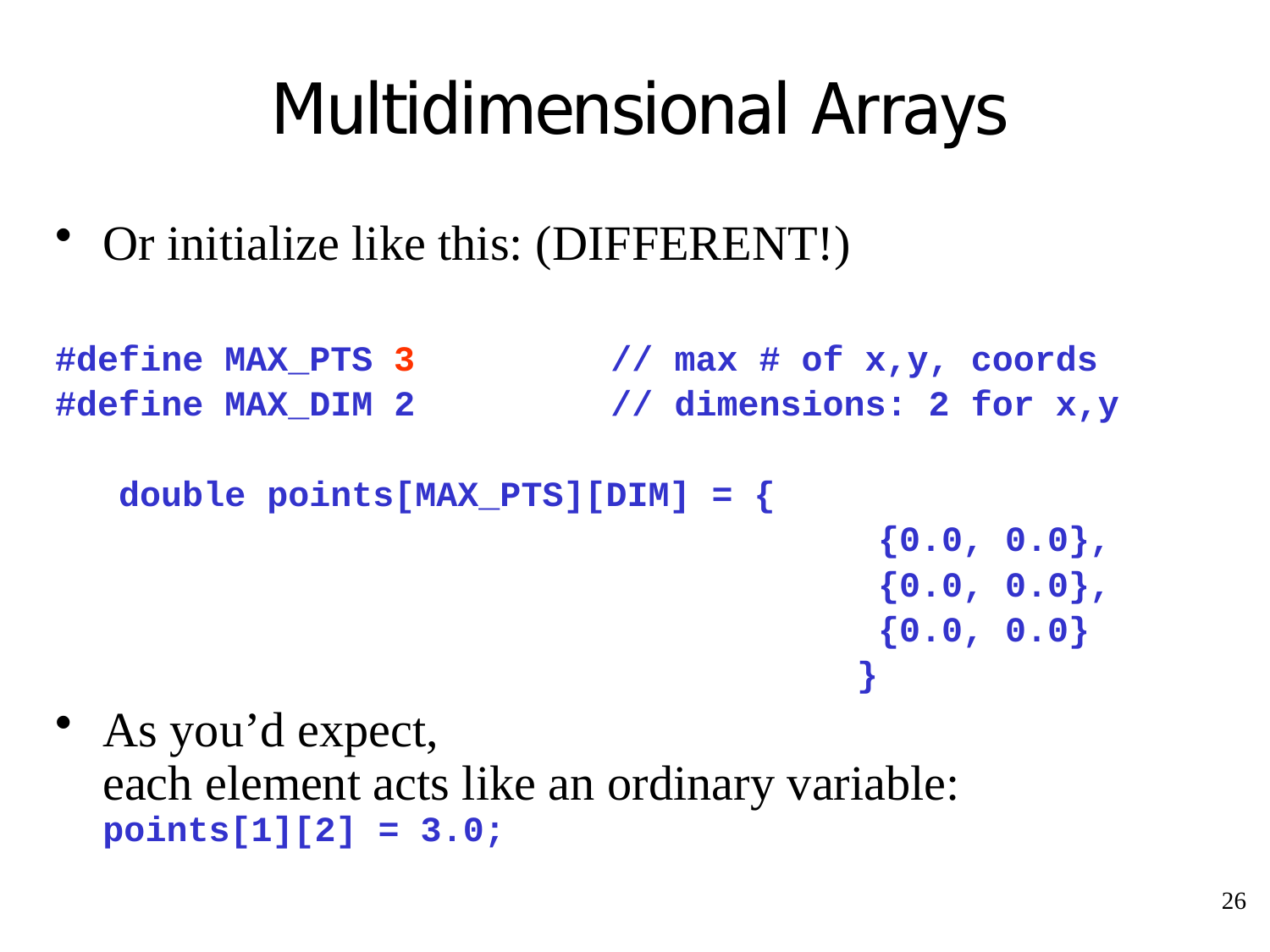

# Multidimensional Arrays
Or initialize like this: (DIFFERENT!)

#define MAX_PTS 3		// max # of x,y, coords
#define MAX_DIM 2		// dimensions: 2 for x,y

double points[MAX_PTS][DIM] = {
						    {0.0, 0.0},
						    {0.0, 0.0},
						    {0.0, 0.0}
						   }
As you’d expect,
each element acts like an ordinary variable:
points[1][2] = 3.0;
26